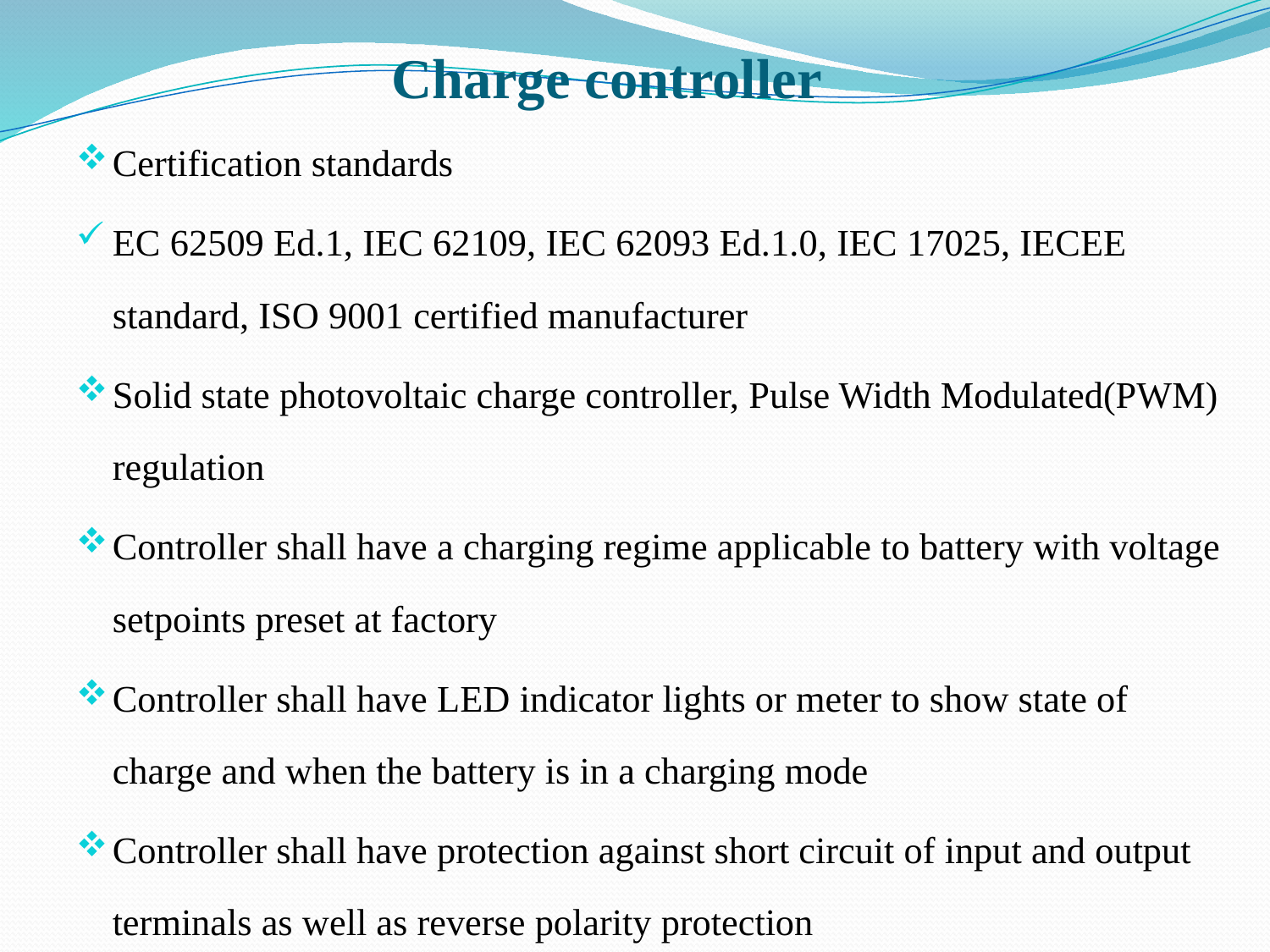

# Charge controller
Certification standards
EC 62509 Ed.1, IEC 62109, IEC 62093 Ed.1.0, IEC 17025, IECEE standard, ISO 9001 certified manufacturer
Solid state photovoltaic charge controller, Pulse Width Modulated(PWM) regulation
Controller shall have a charging regime applicable to battery with voltage setpoints preset at factory
Controller shall have LED indicator lights or meter to show state of charge and when the battery is in a charging mode
Controller shall have protection against short circuit of input and output terminals as well as reverse polarity protection